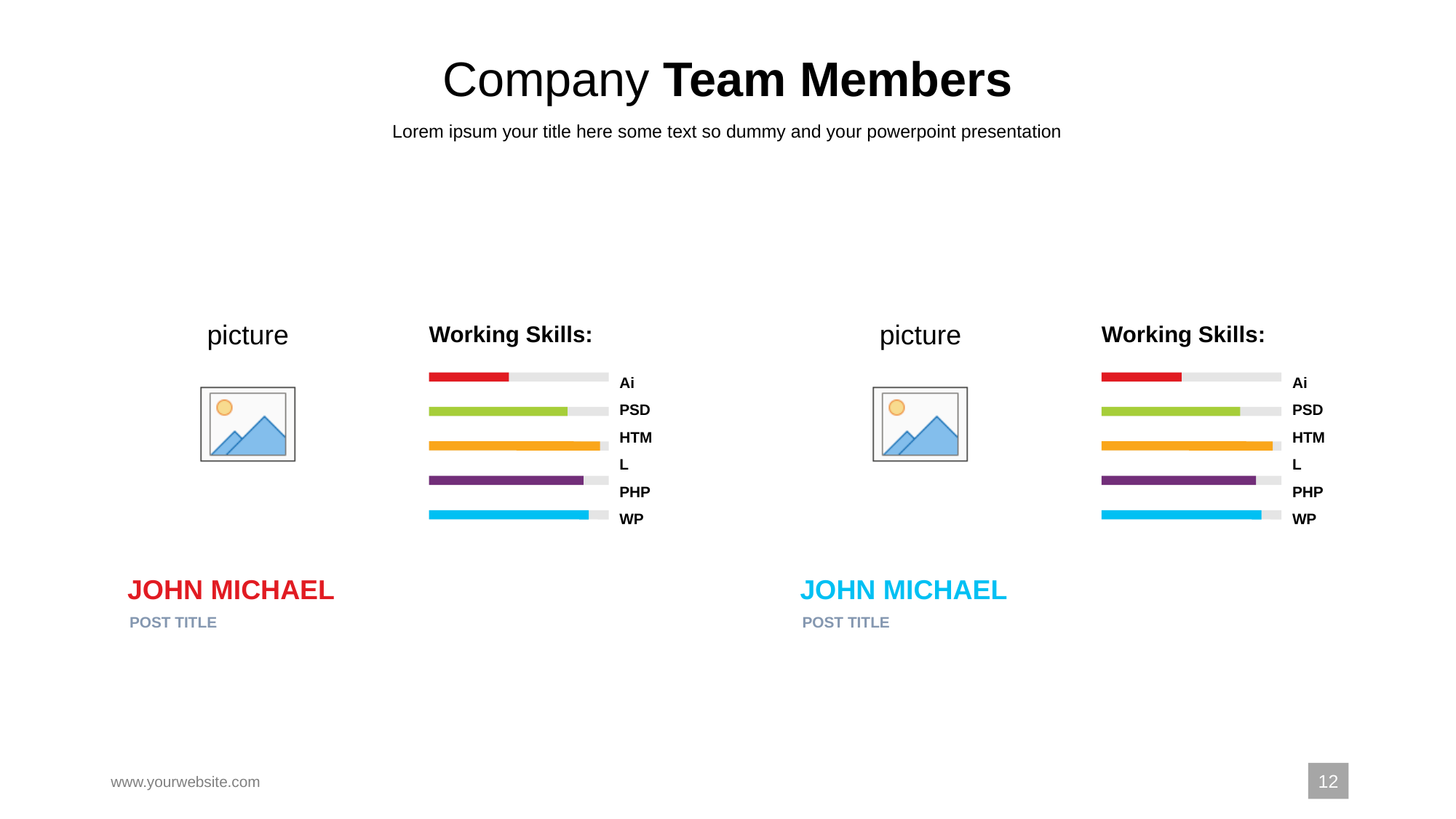

# Company Team Members
Lorem ipsum your title here some text so dummy and your powerpoint presentation

Working Skills:
Ai
PSD
HTML
PHP
WP

Working Skills:
Ai
PSD
HTML
PHP
WP

JOHN MICHAEL
POST TITLE
JOHN MICHAEL
POST TITLE
12
www.yourwebsite.com